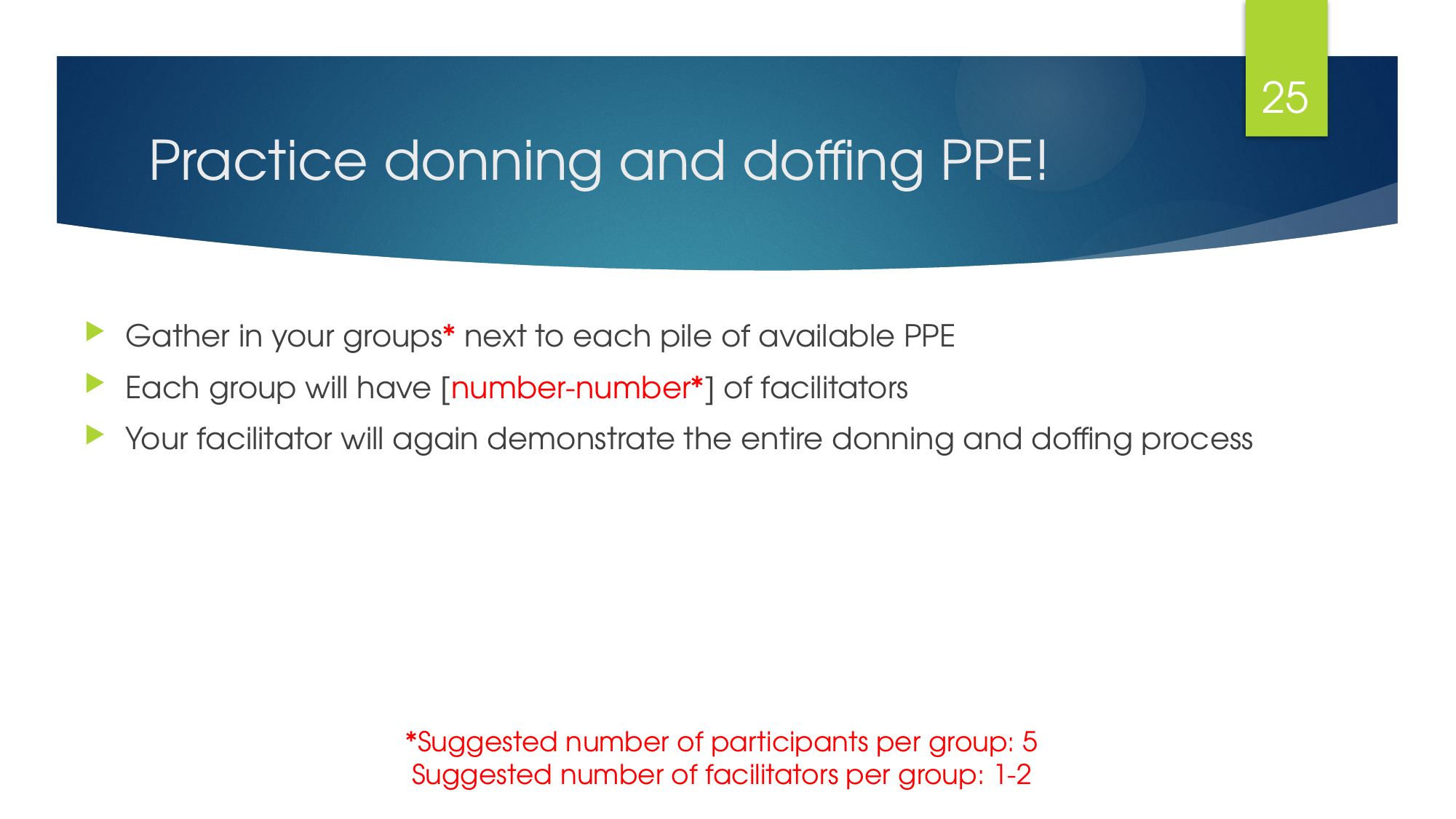

25
# Practice donning and doffing PPE!
Gather in your groups* next to each pile of available PPE
Each group will have [number-number*] of facilitators
Your facilitator will again demonstrate the entire donning and doffing process

*Suggested number of participants per group: 5
Suggested number of facilitators per group: 1-2